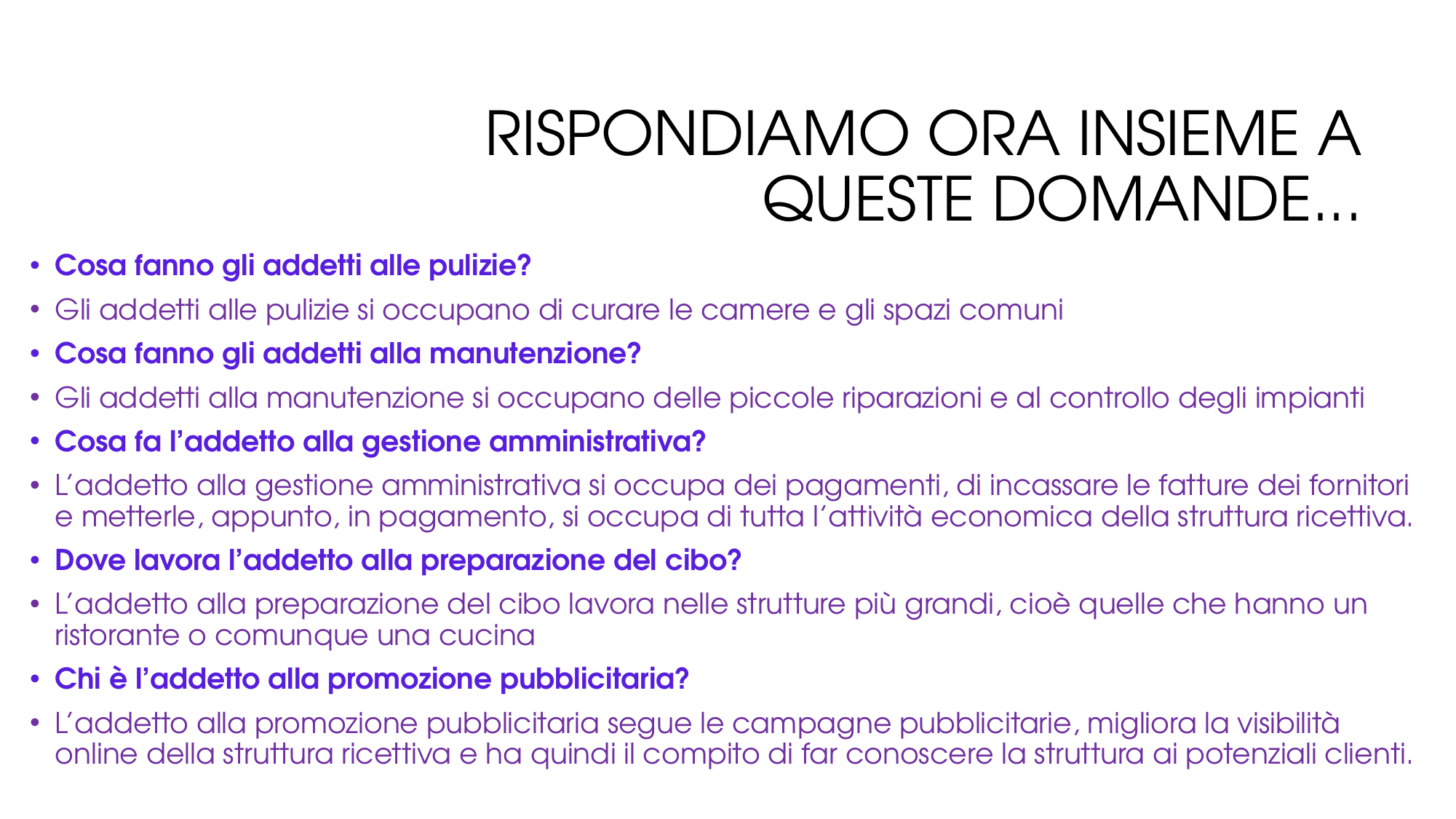

# Rispondiamo ora insieme a queste domande...
Cosa fanno gli addetti alle pulizie?
Gli addetti alle pulizie si occupano di curare le camere e gli spazi comuni
Cosa fanno gli addetti alla manutenzione?
Gli addetti alla manutenzione si occupano delle piccole riparazioni e al controllo degli impianti
Cosa fa l’addetto alla gestione amministrativa?
L’addetto alla gestione amministrativa si occupa dei pagamenti, di incassare le fatture dei fornitori e metterle, appunto, in pagamento, si occupa di tutta l’attività economica della struttura ricettiva.
Dove lavora l’addetto alla preparazione del cibo?
L’addetto alla preparazione del cibo lavora nelle strutture più grandi, cioè quelle che hanno un ristorante o comunque una cucina
Chi è l’addetto alla promozione pubblicitaria?
L’addetto alla promozione pubblicitaria segue le campagne pubblicitarie, migliora la visibilità online della struttura ricettiva e ha quindi il compito di far conoscere la struttura ai potenziali clienti.